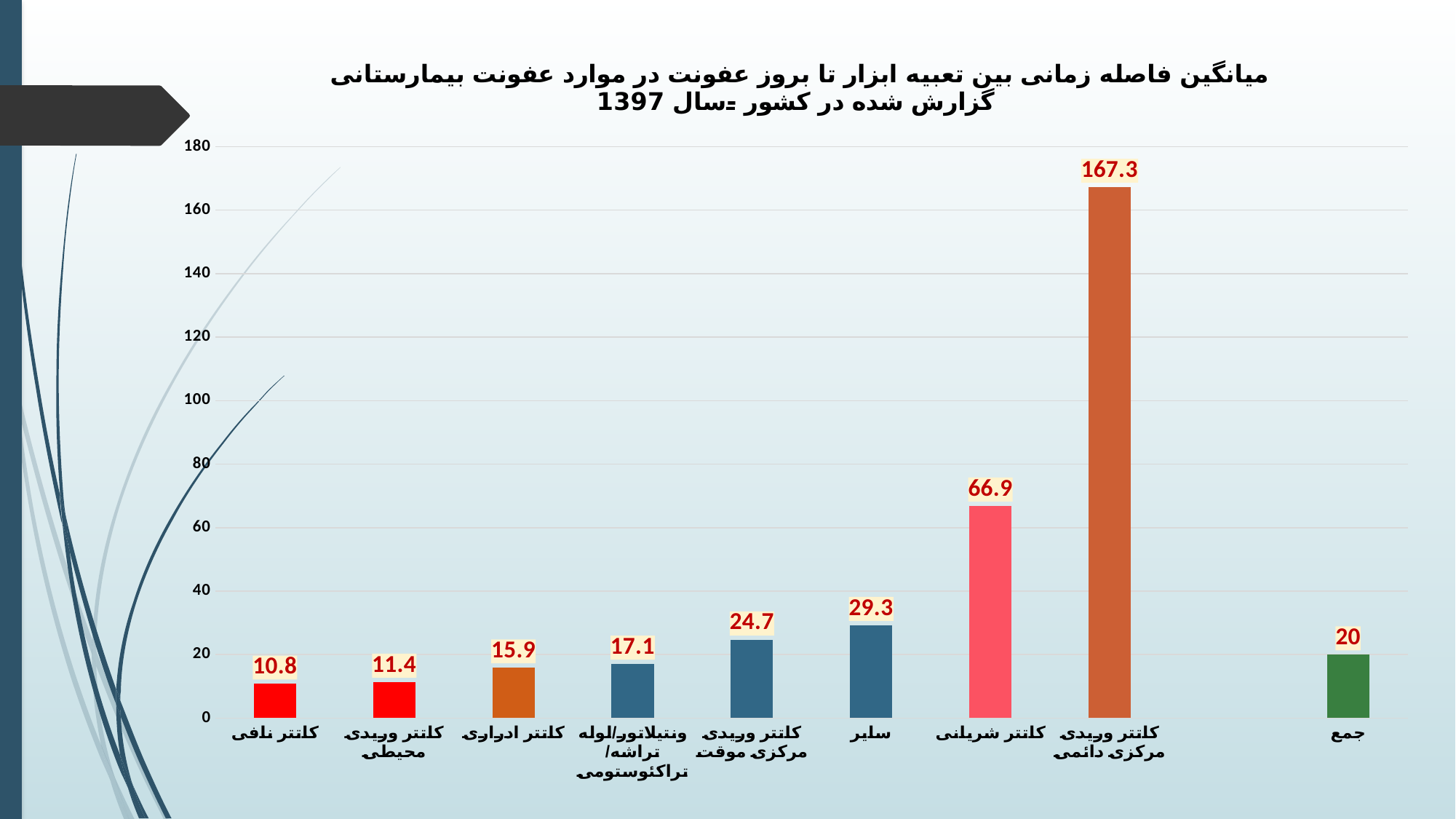

### Chart:  میانگین فاصله زمانی بین تعبیه ابزار تا بروز عفونت در موارد عفونت بیمارستانی گزارش شده در کشور -سال 1397

| Category | میانگین زمان تعبیه تا عفونت (روز) |
|---|---|
| کاتتر نافی | 10.8 |
| کاتتر وریدی محیطی | 11.4 |
| کاتتر ادراری | 15.9 |
| ونتیلاتور/لوله تراشه/تراکئوستومی | 17.1 |
| کاتتر وریدی مرکزی موقت | 24.7 |
| سایر | 29.3 |
| کاتتر شریانی | 66.9 |
| کاتتر وریدی مرکزی دائمی | 167.3 |
|  | None |
| جمع | 20.0 |